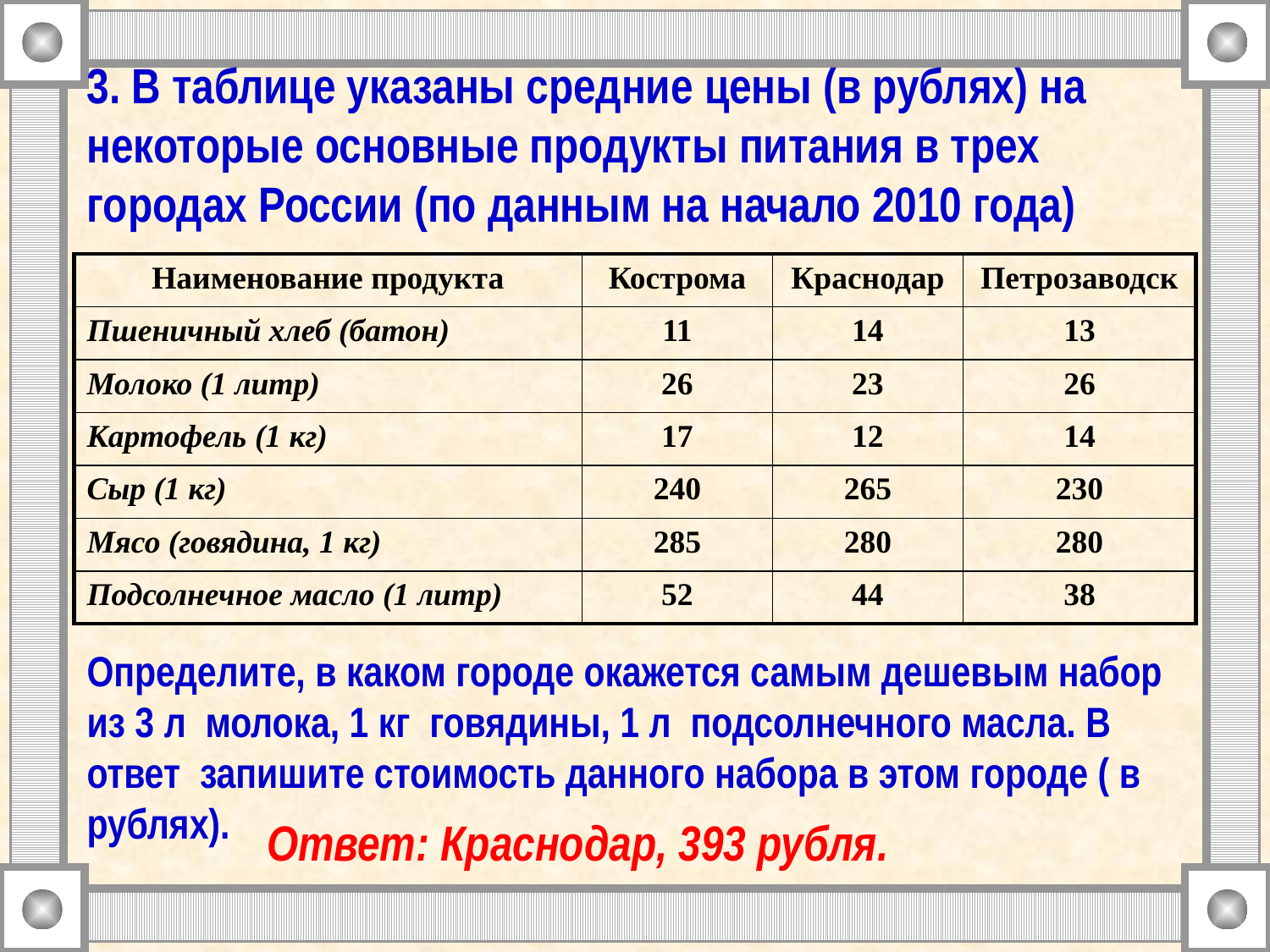

# 3. В таблице указаны средние цены (в рублях) на некоторые основные продукты питания в трех городах России (по данным на начало 2010 года)
| Наименование продукта | Кострома | Краснодар | Петрозаводск |
| --- | --- | --- | --- |
| Пшеничный хлеб (батон) | 11 | 14 | 13 |
| Молоко (1 литр) | 26 | 23 | 26 |
| Картофель (1 кг) | 17 | 12 | 14 |
| Сыр (1 кг) | 240 | 265 | 230 |
| Мясо (говядина, 1 кг) | 285 | 280 | 280 |
| Подсолнечное масло (1 литр) | 52 | 44 | 38 |
Определите, в каком городе окажется самым дешевым набор из 3 л  молока, 1 кг  говядины, 1 л  подсолнечного масла. В ответ  запишите стоимость данного набора в этом городе ( в рублях).
Ответ: Краснодар, 393 рубля.